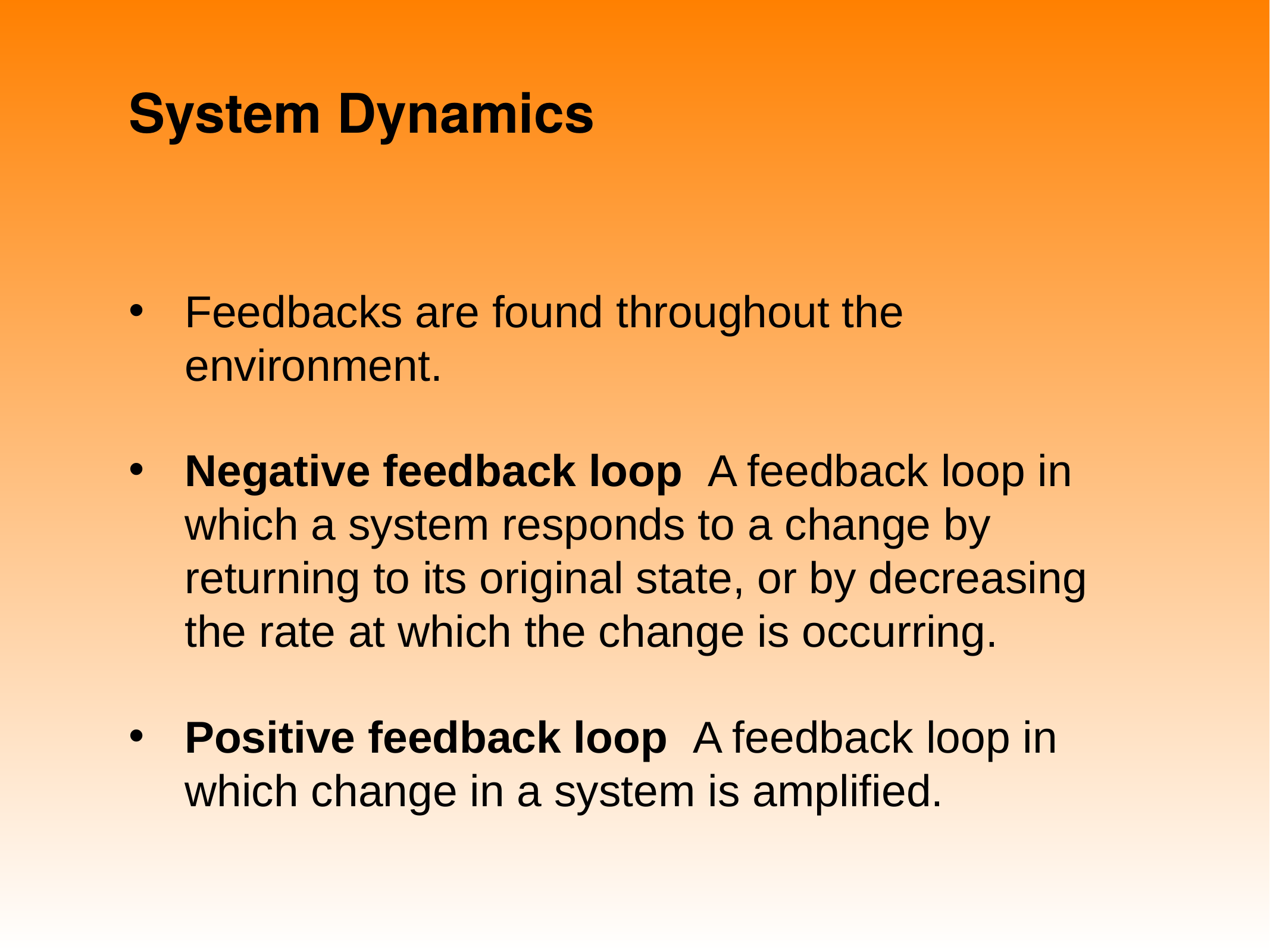

# System Dynamics
Feedbacks are found throughout the environment.
Negative feedback loop  A feedback loop in which a system responds to a change by returning to its original state, or by decreasing the rate at which the change is occurring.
Positive feedback loop  A feedback loop in which change in a system is amplified.